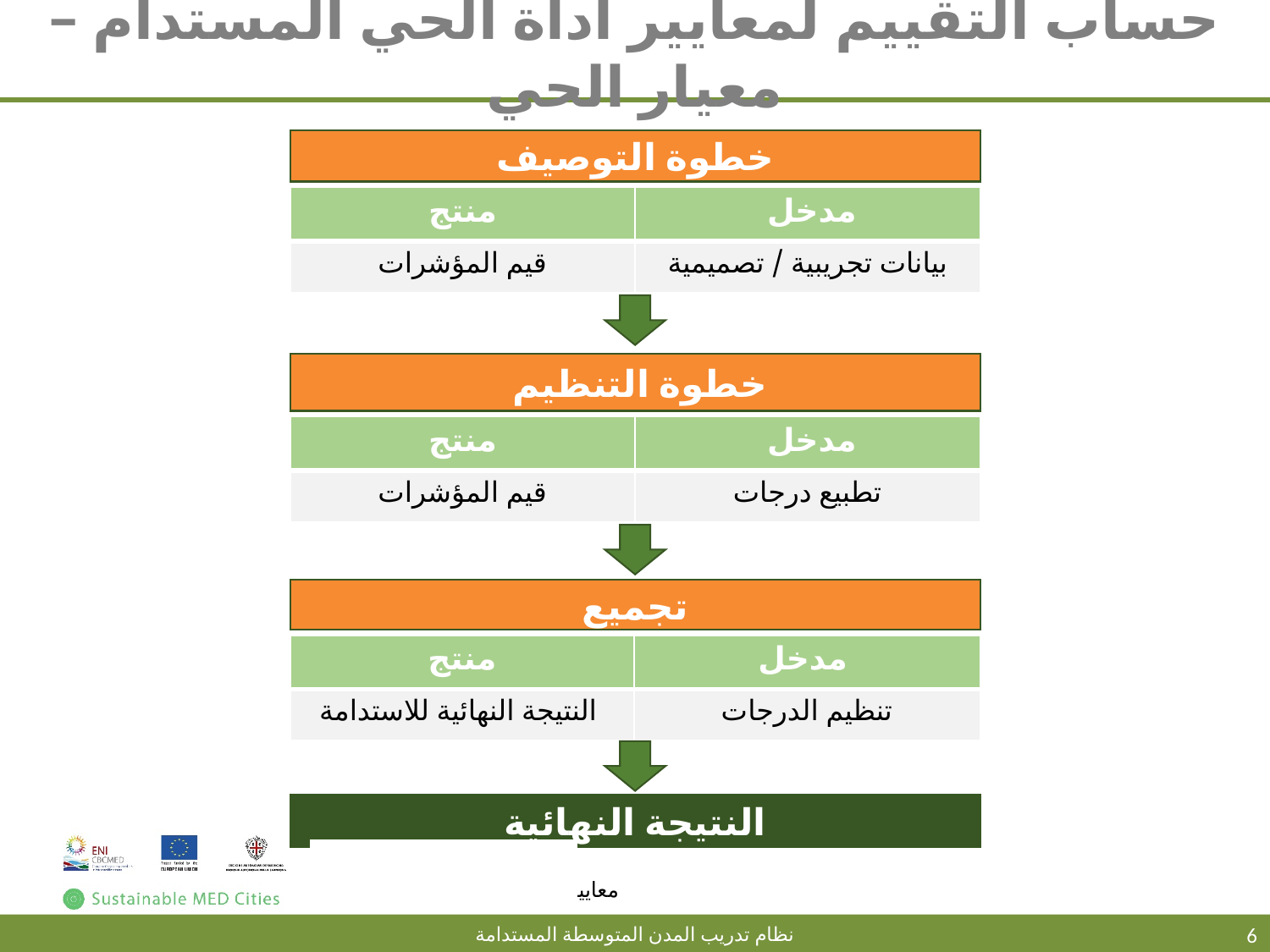

# حساب التقييم لمعايير أداة الحي المستدام – معيار الحي
خطوة التوصيف
| منتج | مدخل |
| --- | --- |
| قيم المؤشرات | بيانات تجريبية / تصميمية |

 خطوة التنظيم
| منتج | مدخل |
| --- | --- |
| قيم المؤشرات | تطبيع درجات |

تجميع
| منتج | مدخل |
| --- | --- |
| النتيجة النهائية للاستدامة | تنظيم الدرجات |

النتيجة النهائية

6